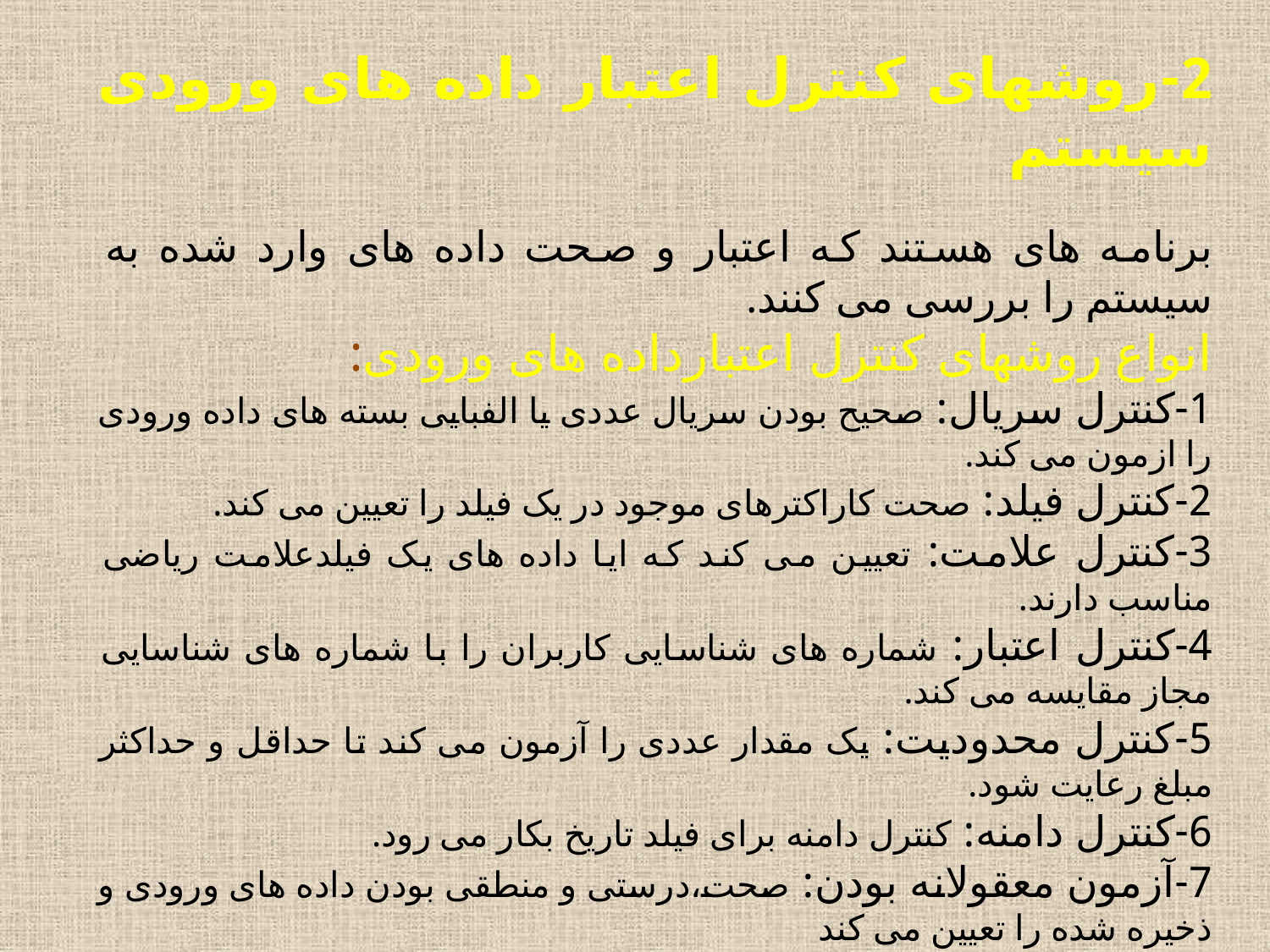

2-روشهای کنترل اعتبار داده های ورودی سیستم
برنامه های هستند که اعتبار و صحت داده های وارد شده به سیستم را بررسی می کنند.
انواع روشهای کنترل اعتبارداده های ورودی:
1-کنترل سریال: صحیح بودن سریال عددی یا الفبایی بسته های داده ورودی را ازمون می کند.
2-کنترل فیلد: صحت کاراکترهای موجود در یک فیلد را تعیین می کند.
3-کنترل علامت: تعیین می کند که ایا داده های یک فیلدعلامت ریاضی مناسب دارند.
4-کنترل اعتبار: شماره های شناسایی کاربران را با شماره های شناسایی مجاز مقایسه می کند.
5-کنترل محدودیت: یک مقدار عددی را آزمون می کند تا حداقل و حداکثر مبلغ رعایت شود.
6-کنترل دامنه: کنترل دامنه برای فیلد تاریخ بکار می رود.
7-آزمون معقولانه بودن: صحت،درستی و منطقی بودن داده های ورودی و ذخیره شده را تعیین می کند
8-کنترل داده ها و اطلاعات اضافی: دوشناسه را در هر معامله ثبت شده بکار می گیردتا مطمئن شود که ثبت های بانک اطلاعاتی به درستی به هنگام شده اند.